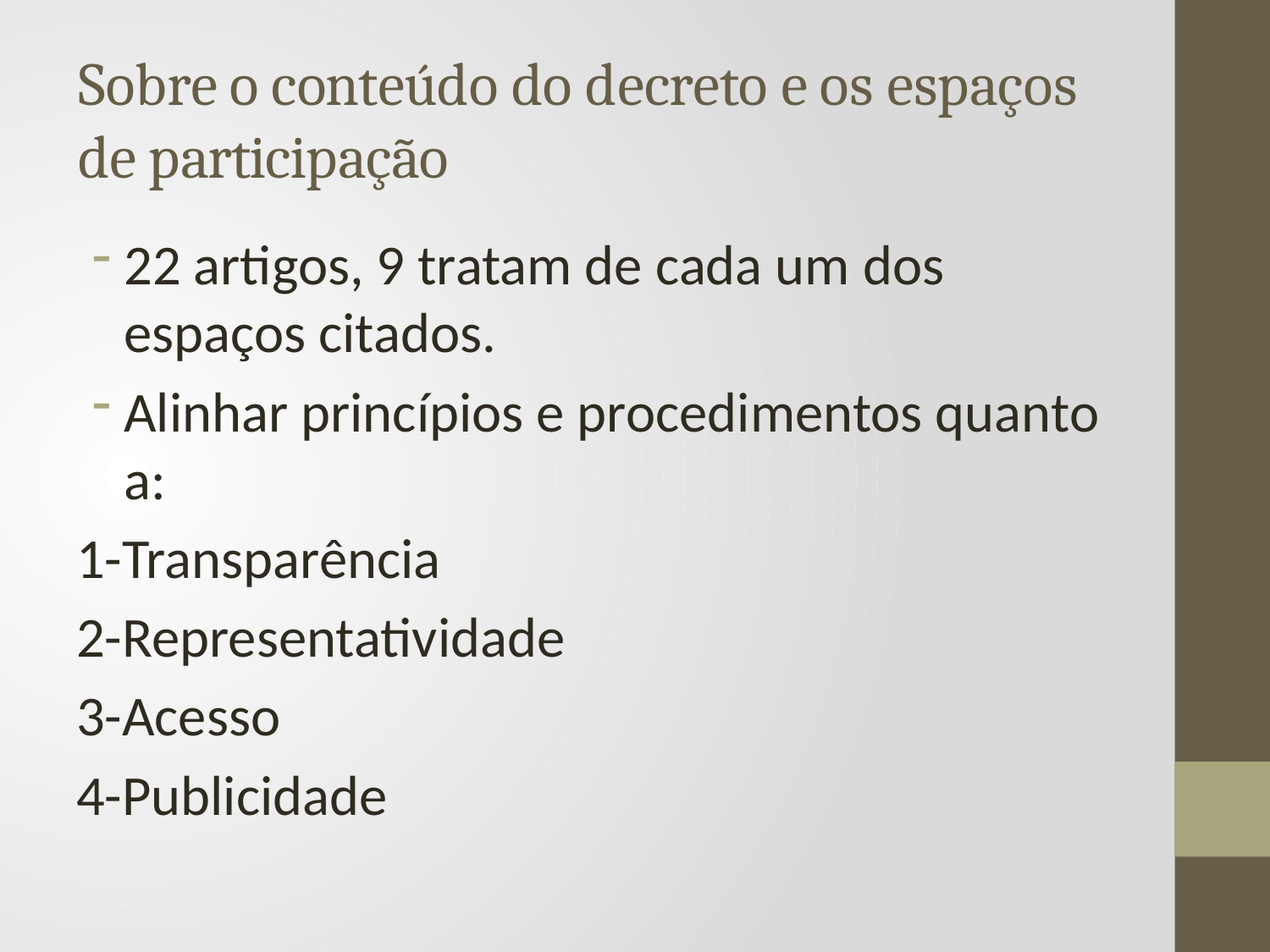

# Sobre o conteúdo do decreto e os espaços de participação
22 artigos, 9 tratam de cada um dos espaços citados.
Alinhar princípios e procedimentos quanto a:
1-Transparência
2-Representatividade
3-Acesso
4-Publicidade